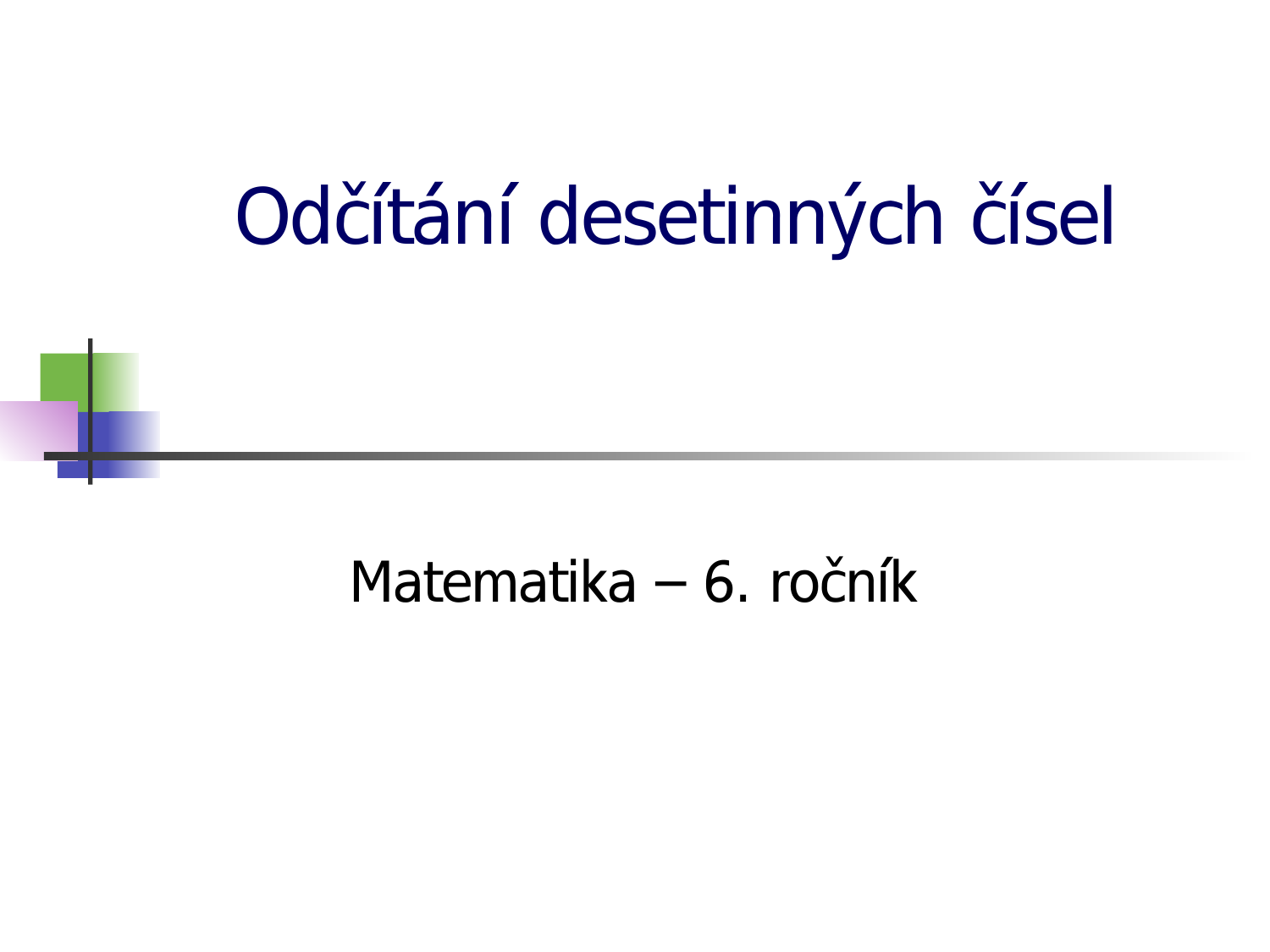

# Odčítání desetinných čísel
Matematika – 6. ročník